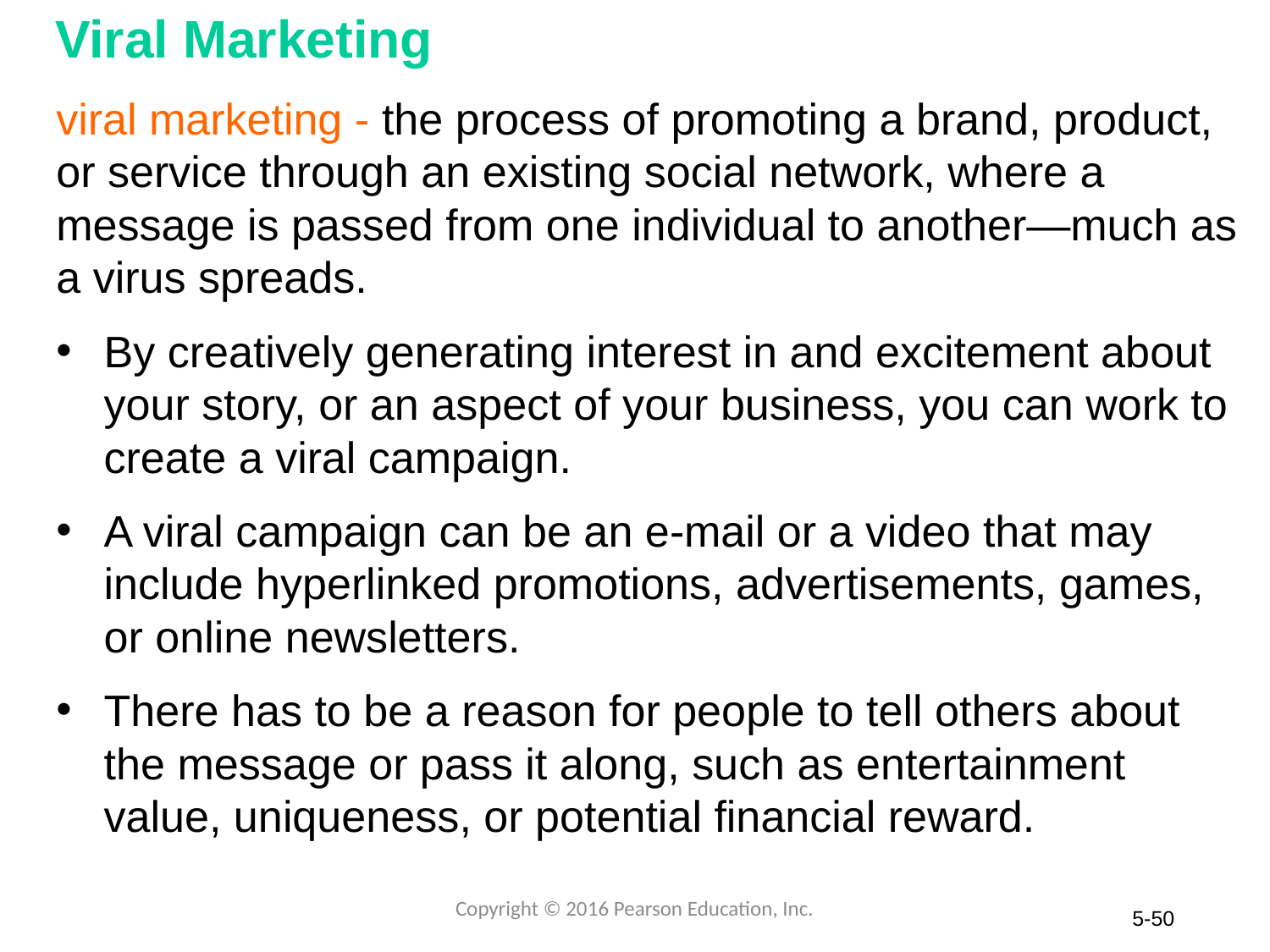

# Viral Marketing
viral marketing - the process of promoting a brand, product, or service through an existing social network, where a message is passed from one individual to another—much as a virus spreads.

By creatively generating interest in and excitement about your story, or an aspect of your business, you can work to create a viral campaign.

A viral campaign can be an e-mail or a video that may include hyperlinked promotions, advertisements, games, or online newsletters.

There has to be a reason for people to tell others about the message or pass it along, such as entertainment value, uniqueness, or potential financial reward.

Copyright © 2016 Pearson Education, Inc.